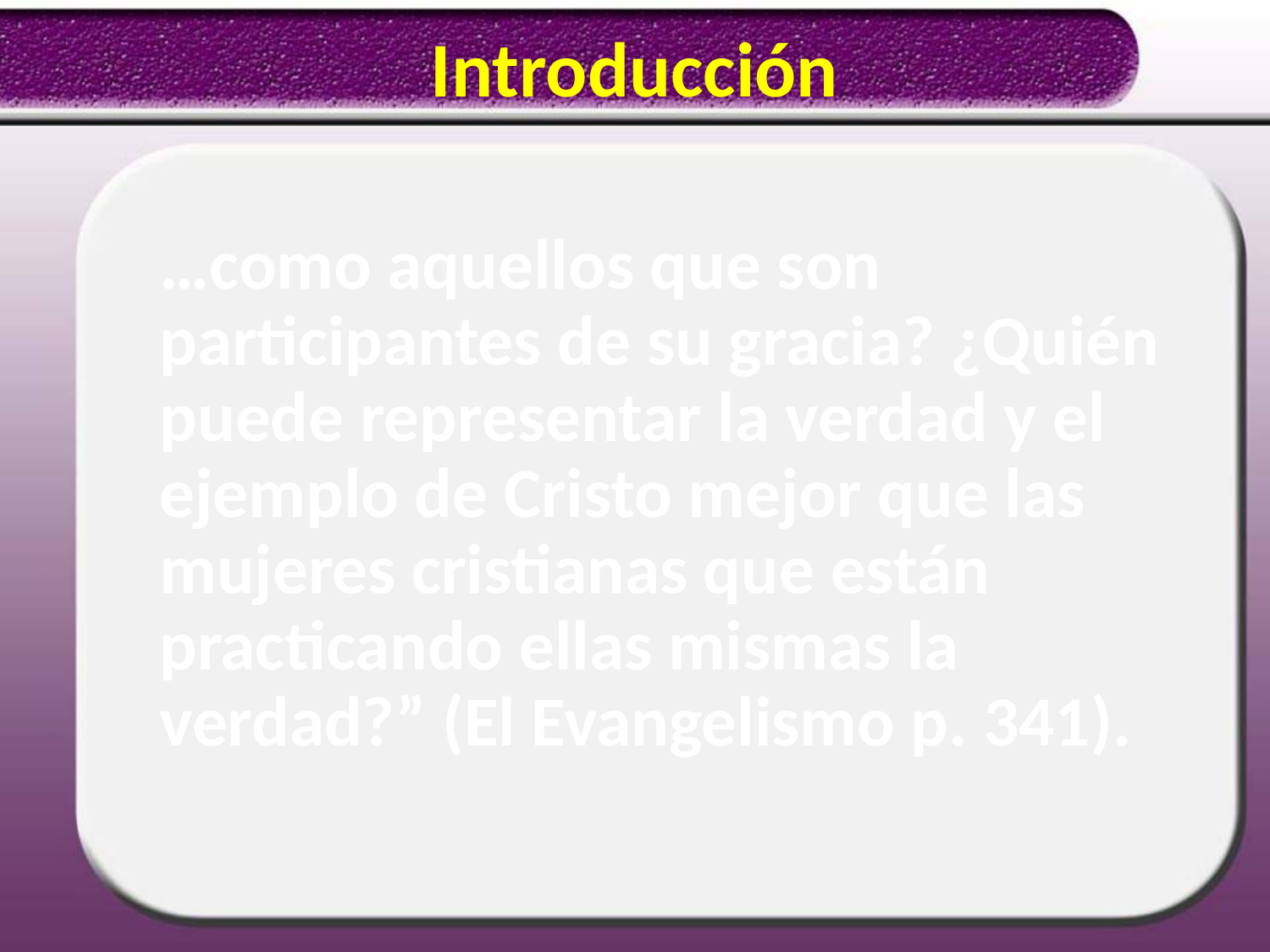

# Introducción
	…como aquellos que son participantes de su gracia? ¿Quién puede representar la verdad y el ejemplo de Cristo mejor que las mujeres cristianas que están practicando ellas mismas la verdad?” (El Evangelismo p. 341).